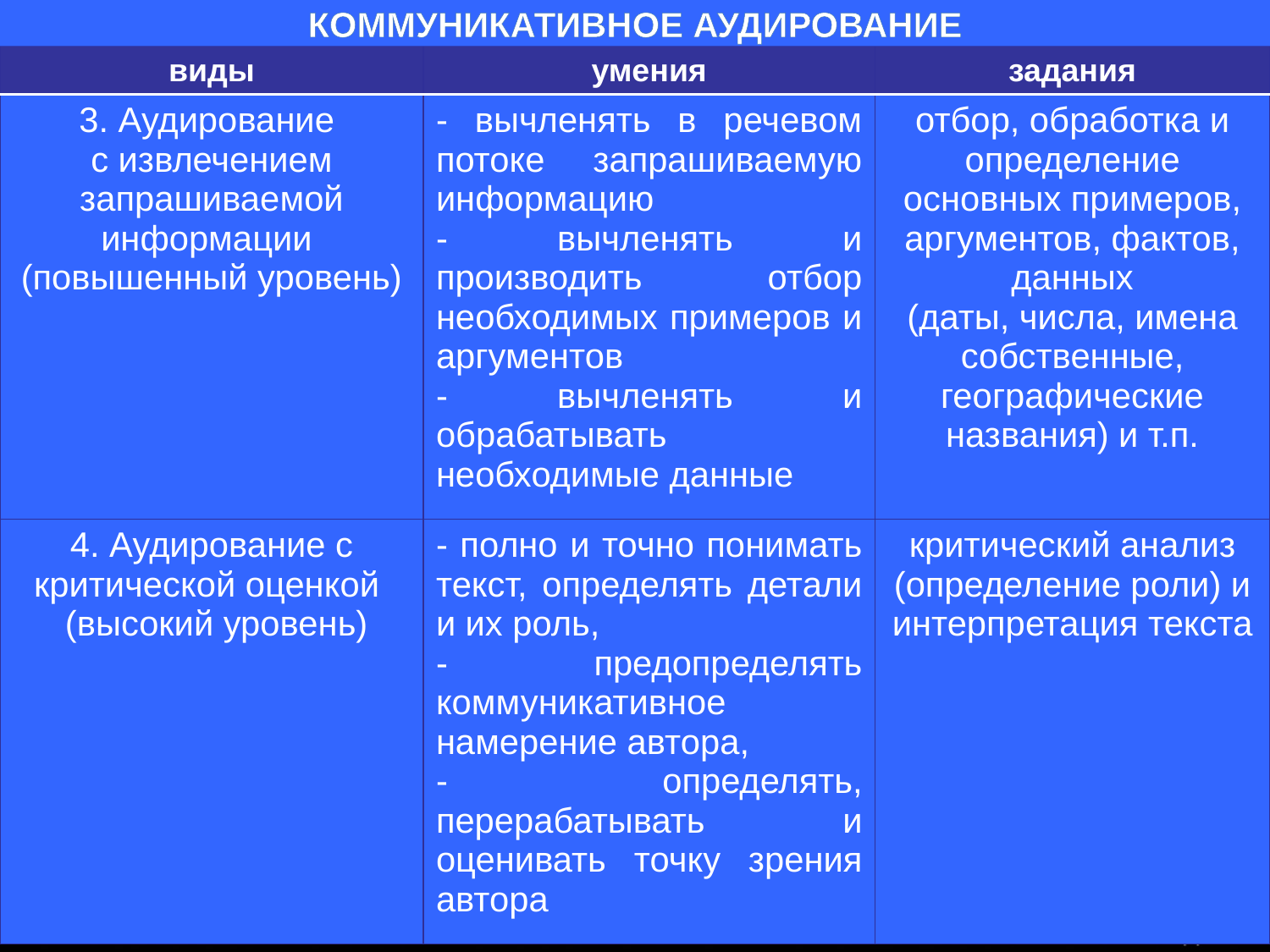

КОММУНИКАТИВНОЕ АУДИРОВАНИЕ
| виды | умения | задания |
| --- | --- | --- |
| 3. Аудирование с извлечением запрашиваемой информации (повышенный уровень) | - вычленять в речевом потоке запрашиваемую информацию - вычленять и производить отбор необходимых примеров и аргументов - вычленять и обрабатывать необходимые данные | отбор, обработка и определение основных примеров, аргументов, фактов, данных (даты, числа, имена собственные, географические названия) и т.п. |
| 4. Аудирование с критической оценкой (высокий уровень) | - полно и точно понимать текст, определять детали и их роль, - предопределять коммуникативное намерение автора, - определять, перерабатывать и оценивать точку зрения автора | критический анализ (определение роли) и интерпретация текста |